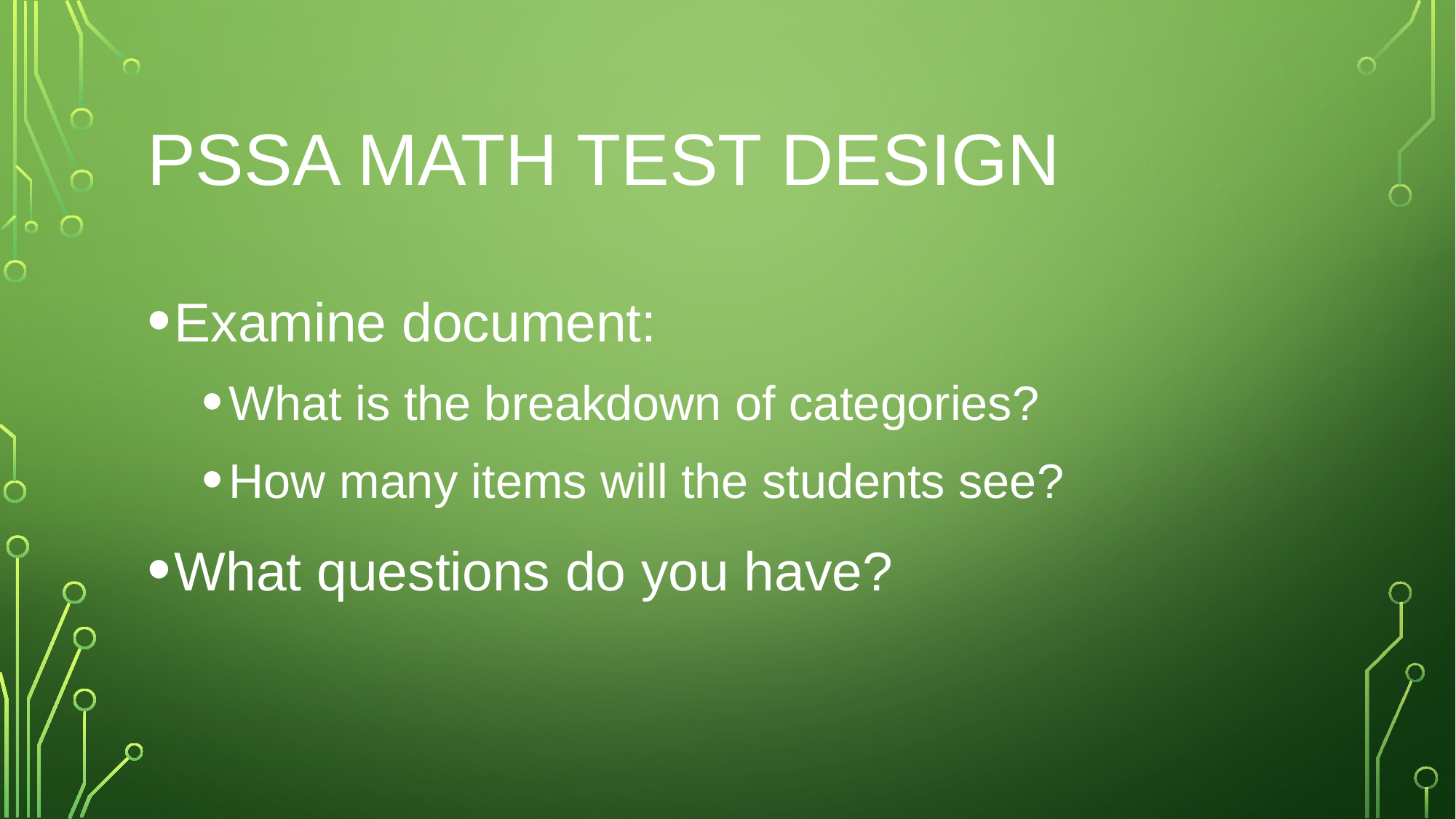

# PSSA MATh test design
Examine document:
What is the breakdown of categories?
How many items will the students see?
What questions do you have?